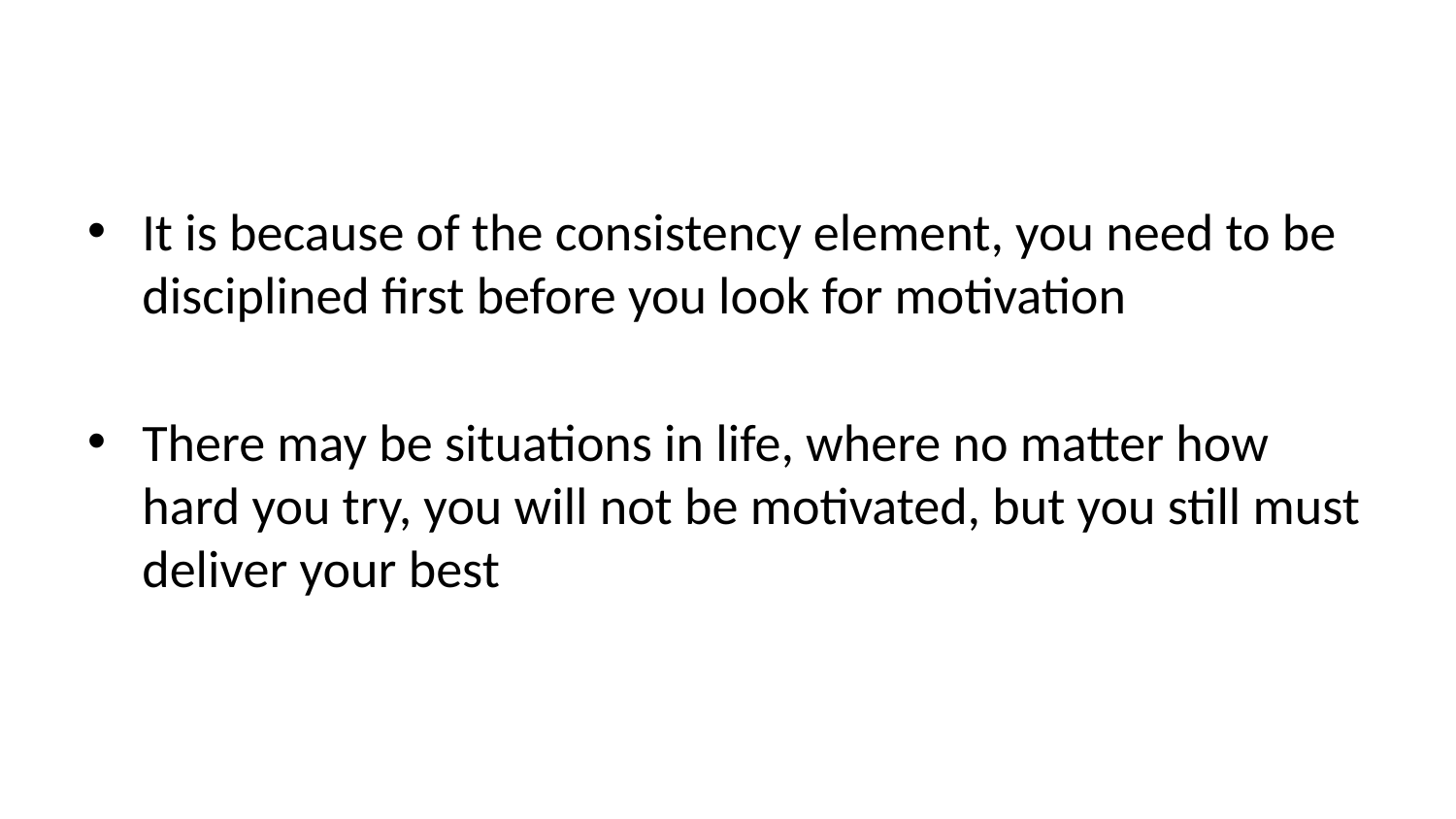

It is because of the consistency element, you need to be disciplined first before you look for motivation

There may be situations in life, where no matter how hard you try, you will not be motivated, but you still must deliver your best